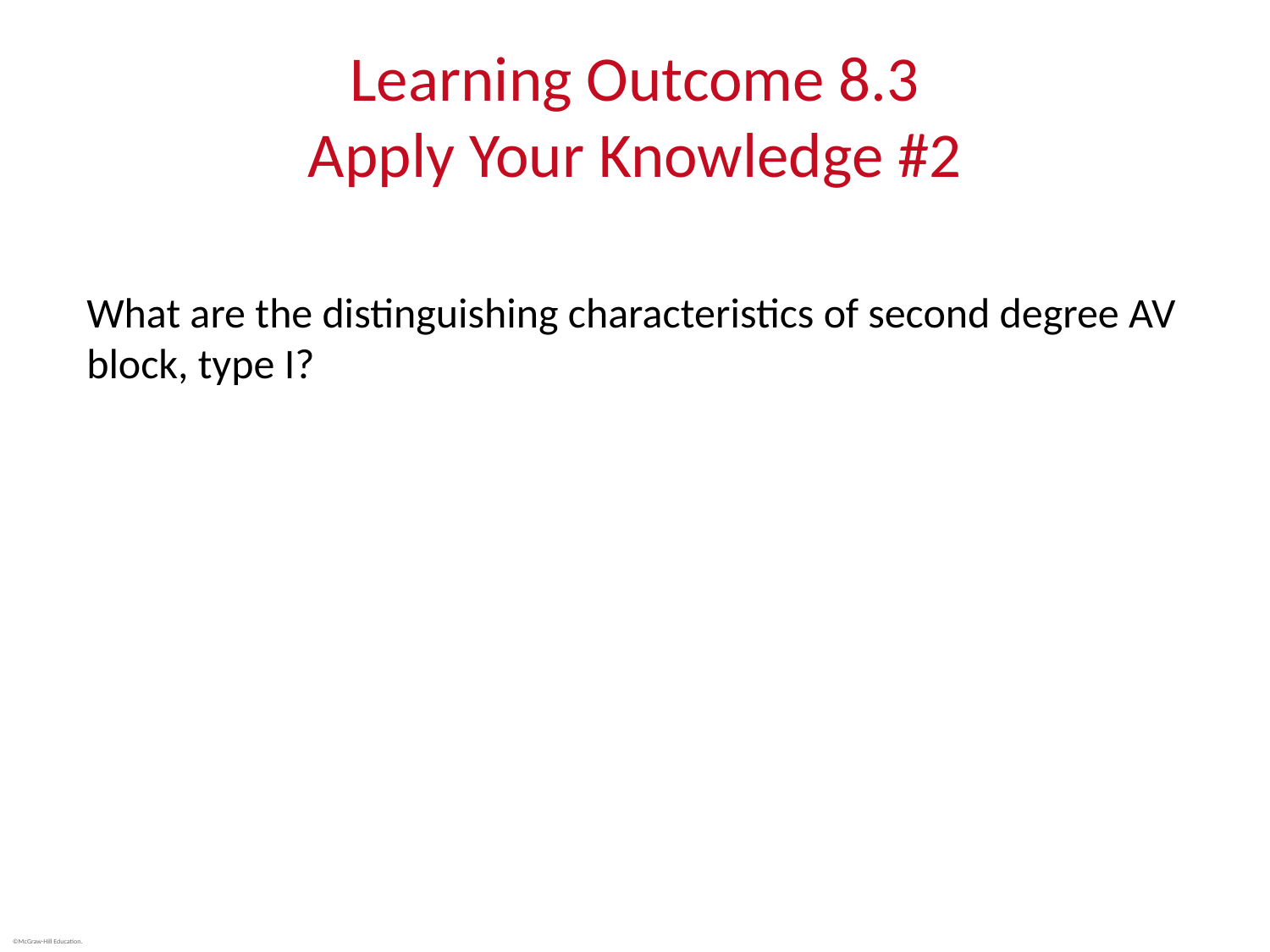

# Learning Outcome 8.3 Apply Your Knowledge #2
What are the distinguishing characteristics of second degree AV block, type I?